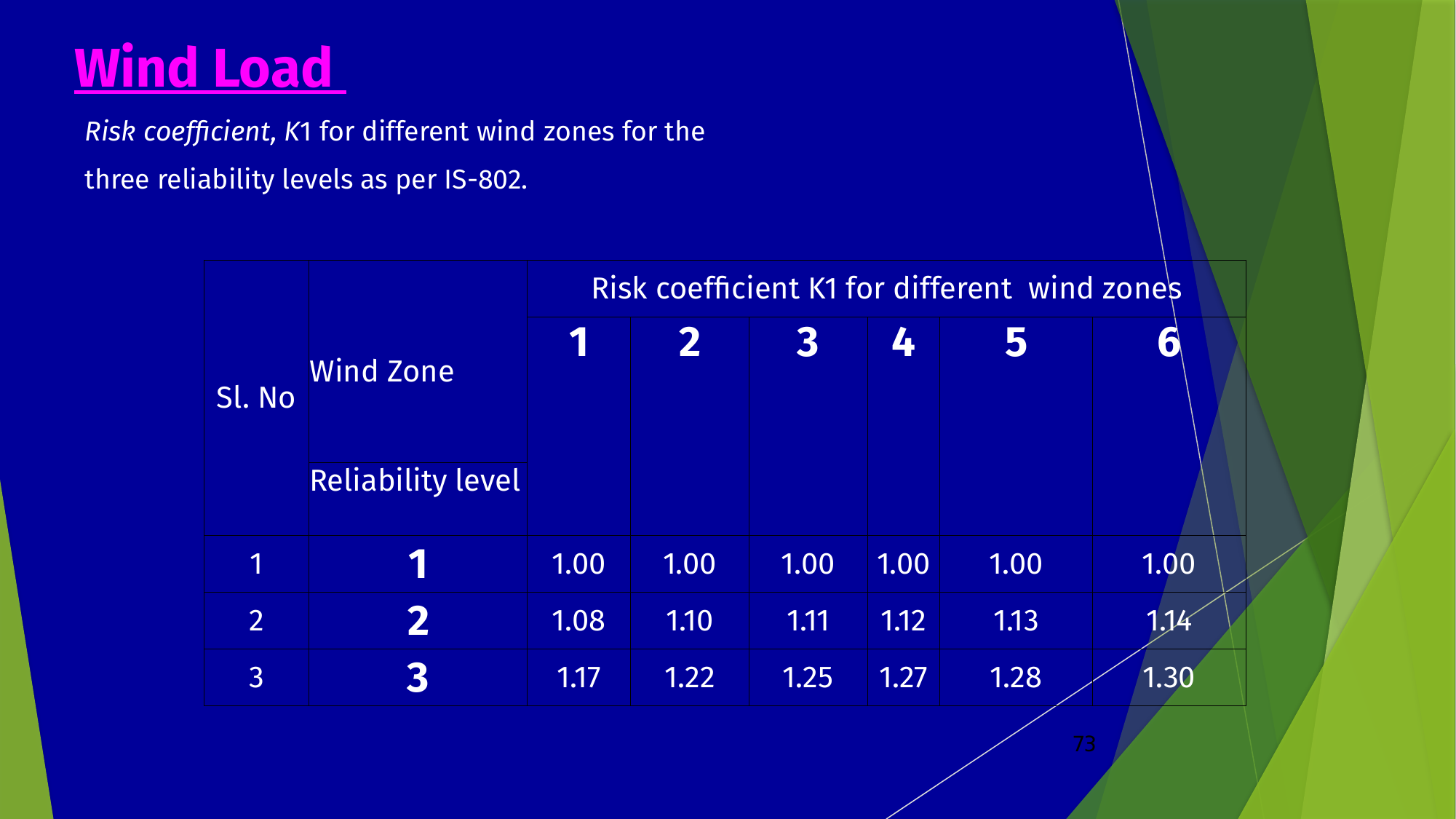

# Wind Load
Risk coefficient, K1 for different wind zones for the
three reliability levels as per IS-802.

| Sl. No | Wind Zone | Risk coefficient K1 for different wind zones |  |  |  |  |  |
| --- | --- | --- | --- | --- | --- | --- | --- |
|  |  | 1 | 2 | 3 | 4 | 5 | 6 |
|  | Reliability level |  |  |  |  |  |  |
| 1 | 1 | 1.00 | 1.00 | 1.00 | 1.00 | 1.00 | 1.00 |
| 2 | 2 | 1.08 | 1.10 | 1.11 | 1.12 | 1.13 | 1.14 |
| 3 | 3 | 1.17 | 1.22 | 1.25 | 1.27 | 1.28 | 1.30 |

73